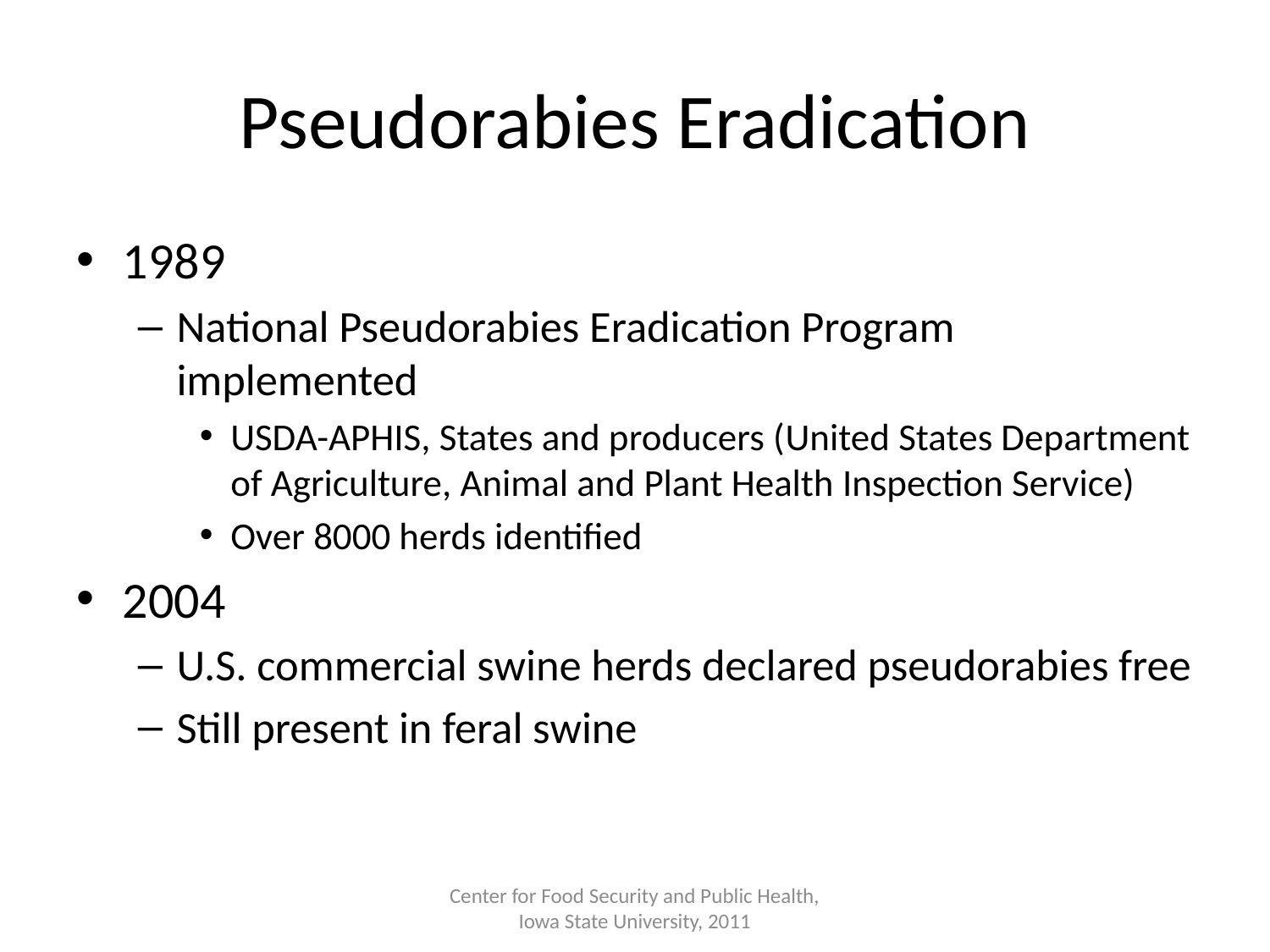

# Pseudorabies Eradication
1989
National Pseudorabies Eradication Program implemented
USDA-APHIS, States and producers (United States Department of Agriculture, Animal and Plant Health Inspection Service)
Over 8000 herds identified
2004
U.S. commercial swine herds declared pseudorabies free
Still present in feral swine
Center for Food Security and Public Health, Iowa State University, 2011